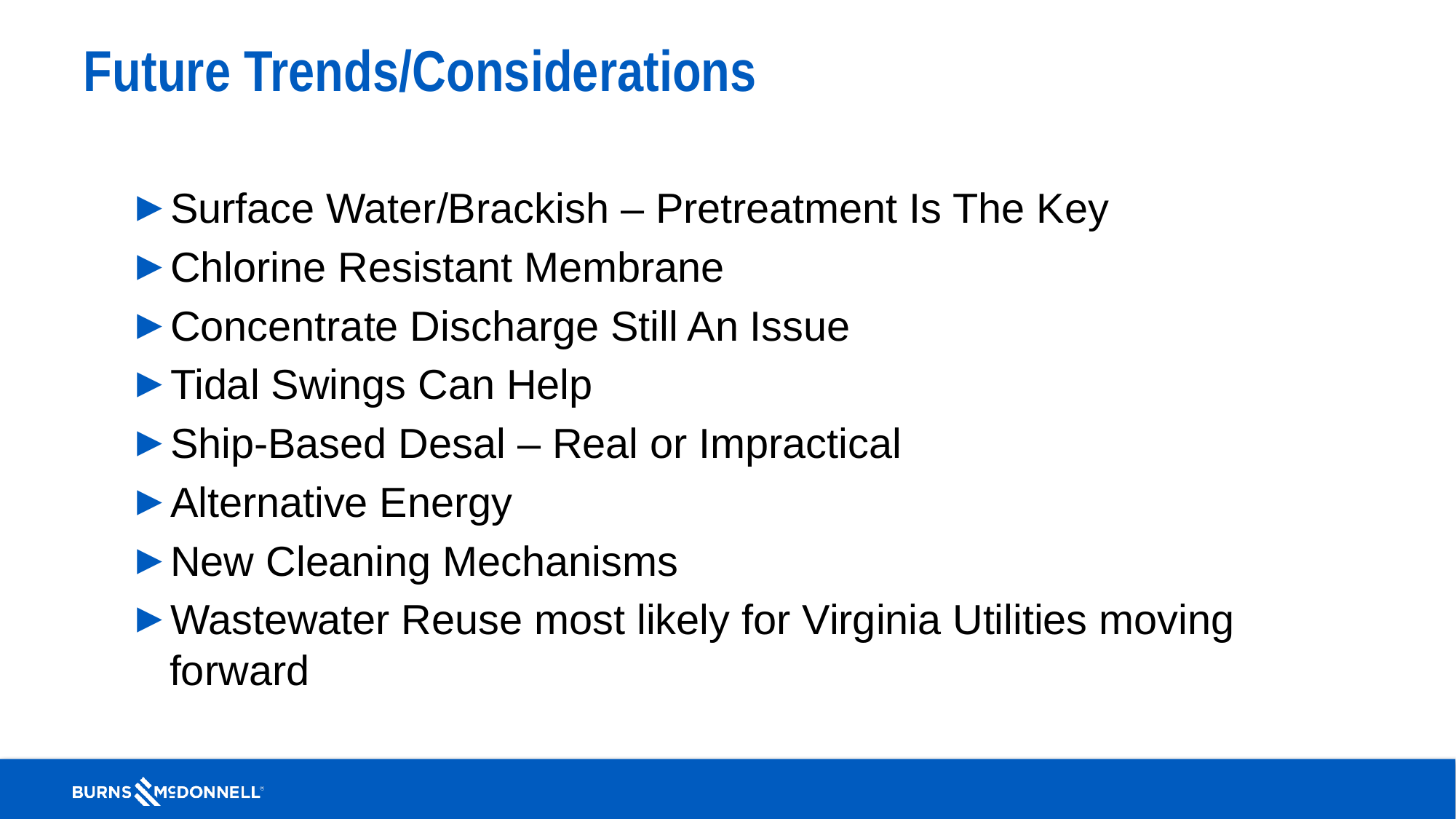

# Future Trends/Considerations
Surface Water/Brackish – Pretreatment Is The Key
Chlorine Resistant Membrane
Concentrate Discharge Still An Issue
Tidal Swings Can Help
Ship-Based Desal – Real or Impractical
Alternative Energy
New Cleaning Mechanisms
Wastewater Reuse most likely for Virginia Utilities moving forward